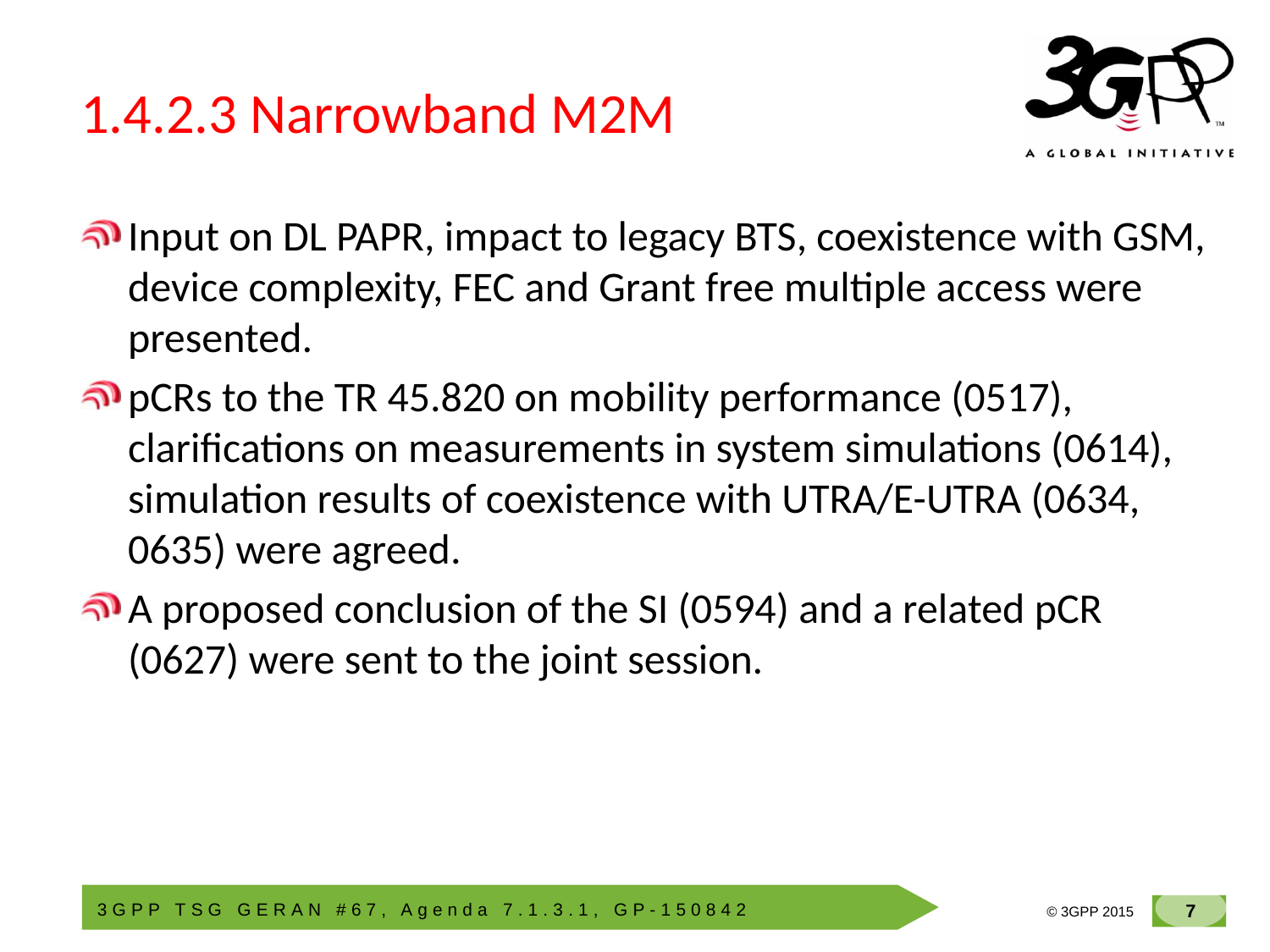

# 1.4.2.3 Narrowband M2M
Input on DL PAPR, impact to legacy BTS, coexistence with GSM, device complexity, FEC and Grant free multiple access were presented.
pCRs to the TR 45.820 on mobility performance (0517), clarifications on measurements in system simulations (0614), simulation results of coexistence with UTRA/E-UTRA (0634, 0635) were agreed.
A proposed conclusion of the SI (0594) and a related pCR (0627) were sent to the joint session.